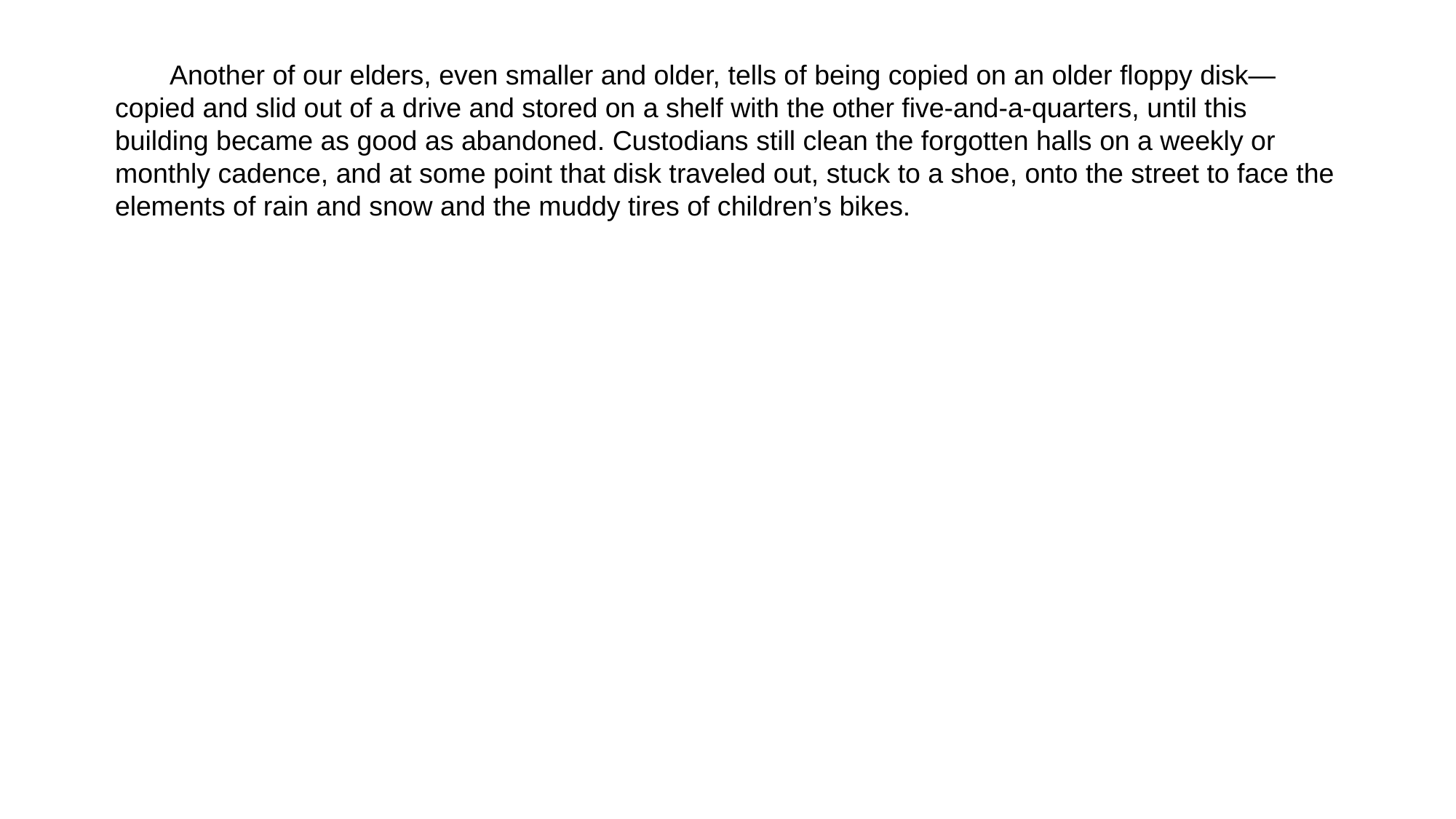

Another of our elders, even smaller and older, tells of being copied on an older floppy disk—copied and slid out of a drive and stored on a shelf with the other five-and-a-quarters, until this building became as good as abandoned. Custodians still clean the forgotten halls on a weekly or monthly cadence, and at some point that disk traveled out, stuck to a shoe, onto the street to face the elements of rain and snow and the muddy tires of children’s bikes.